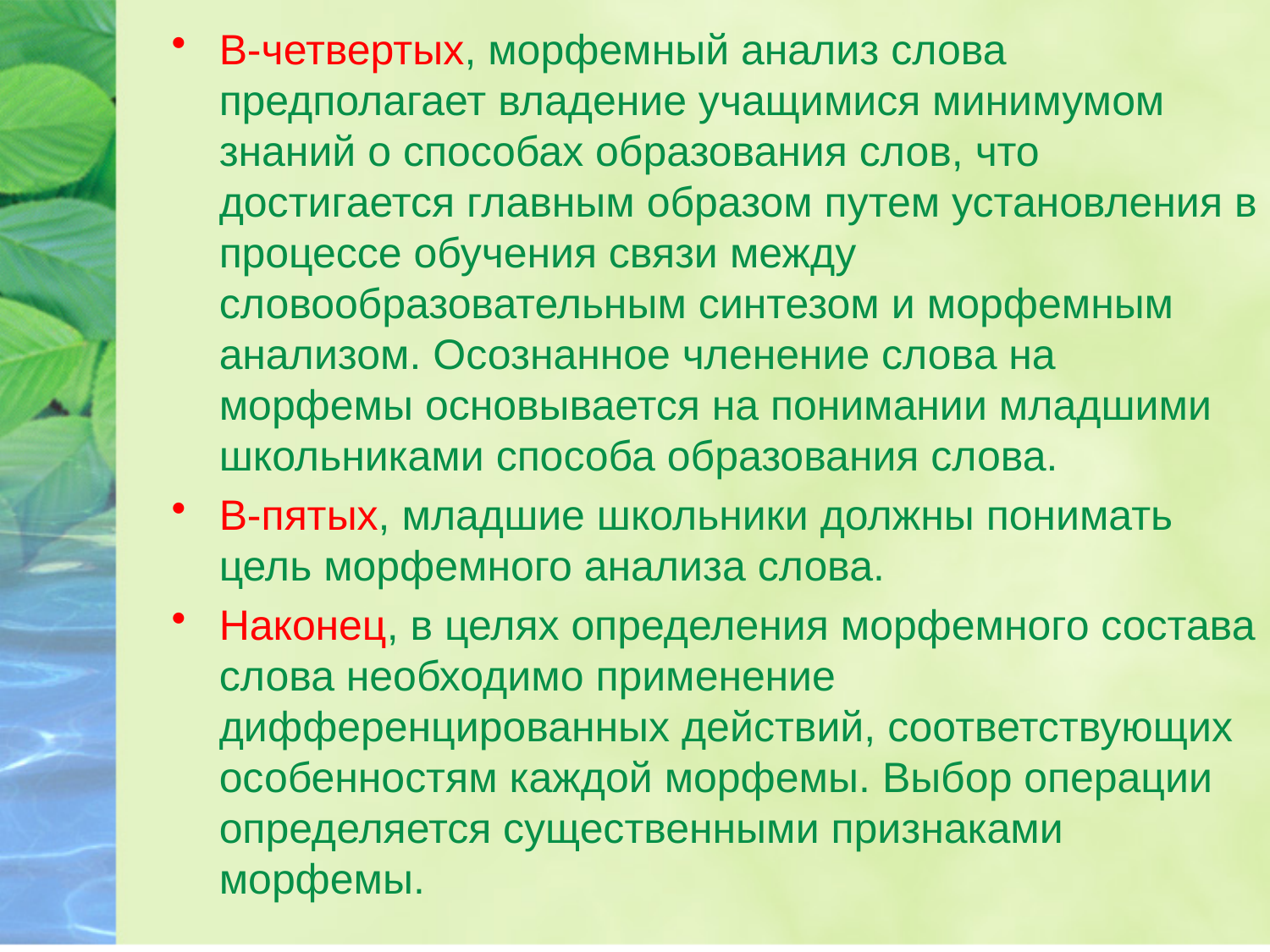

В-четвертых, морфемный анализ слова предполагает владение учащимися минимумом знаний о способах образования слов, что достигается главным образом путем установления в процессе обучения связи между словообразовательным синтезом и морфемным анализом. Осознанное членение слова на морфемы основывается на понимании младшими школьниками способа образования слова.
В-пятых, младшие школьники должны понимать цель морфемного анализа слова.
Наконец, в целях определения морфемного состава слова необходимо применение дифференцированных действий, соответствующих особенностям каждой морфемы. Выбор операции определяется существенными признаками морфемы.